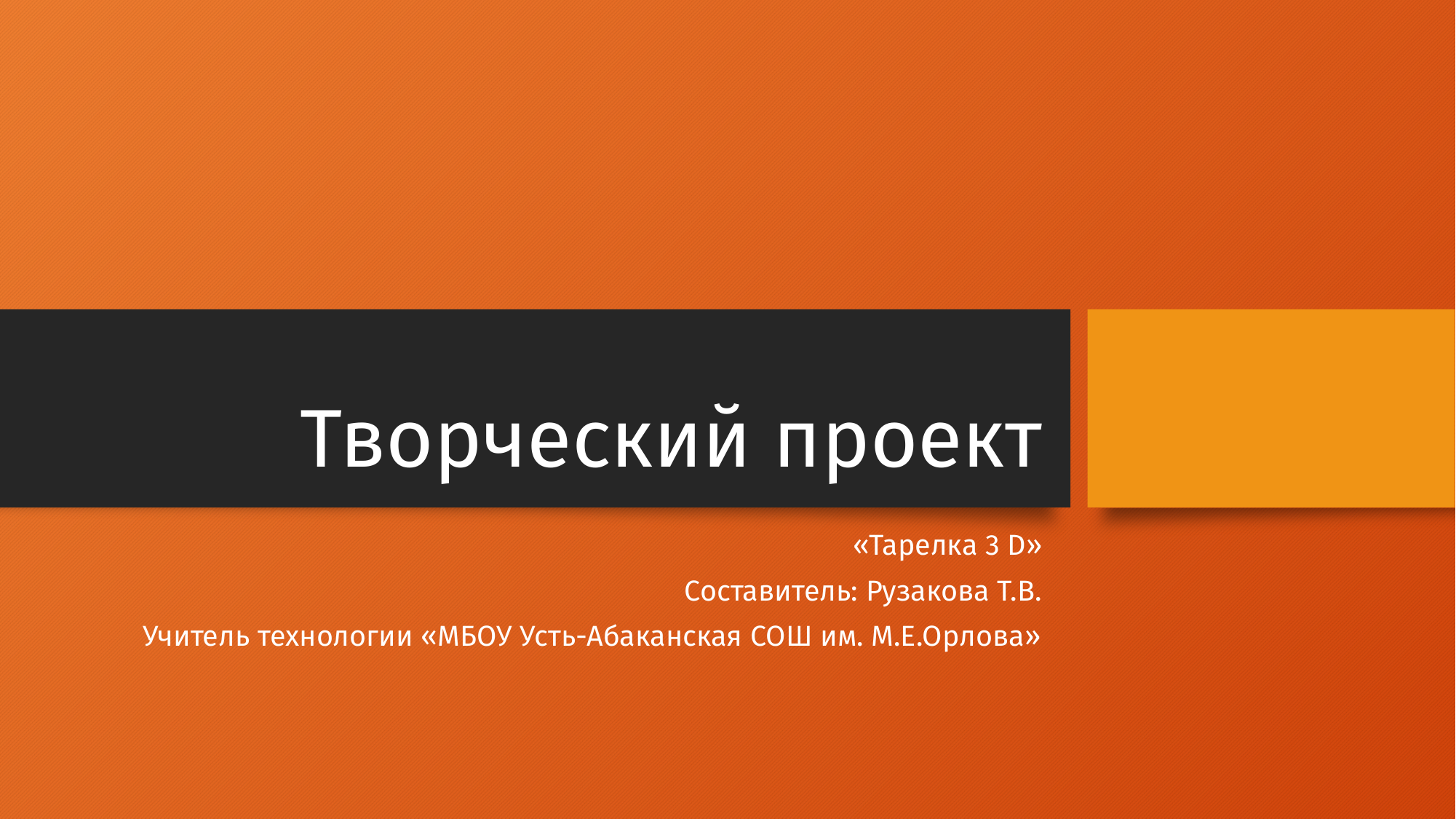

# Творческий проект
«Тарелка 3 D»
Составитель: Рузакова Т.В.
Учитель технологии «МБОУ Усть-Абаканская СОШ им. М.Е.Орлова»